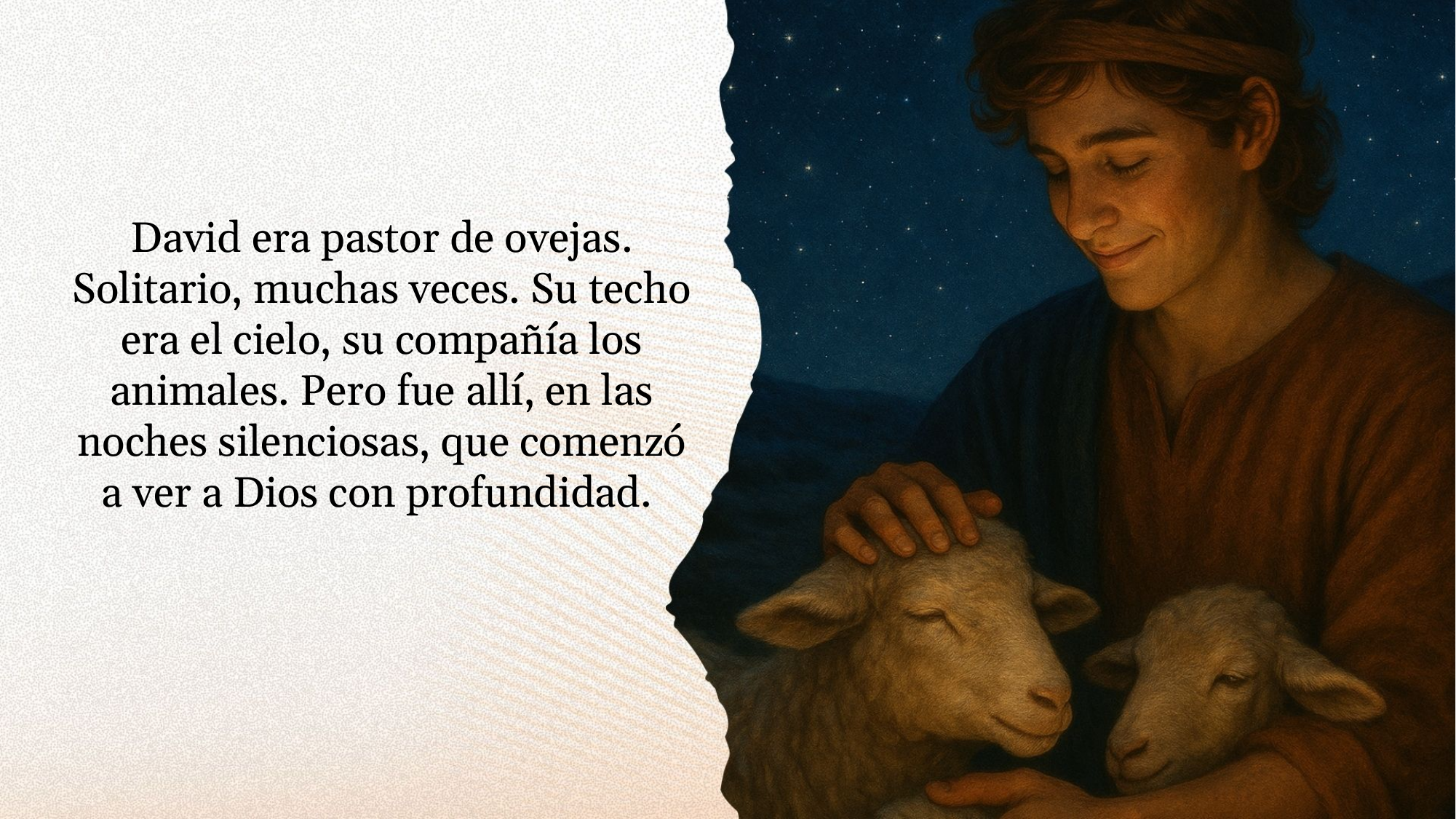

David era pastor de ovejas. Solitario, muchas veces. Su techo era el cielo, su compañía los animales. Pero fue allí, en las noches silenciosas, que comenzó a ver a Dios con profundidad.